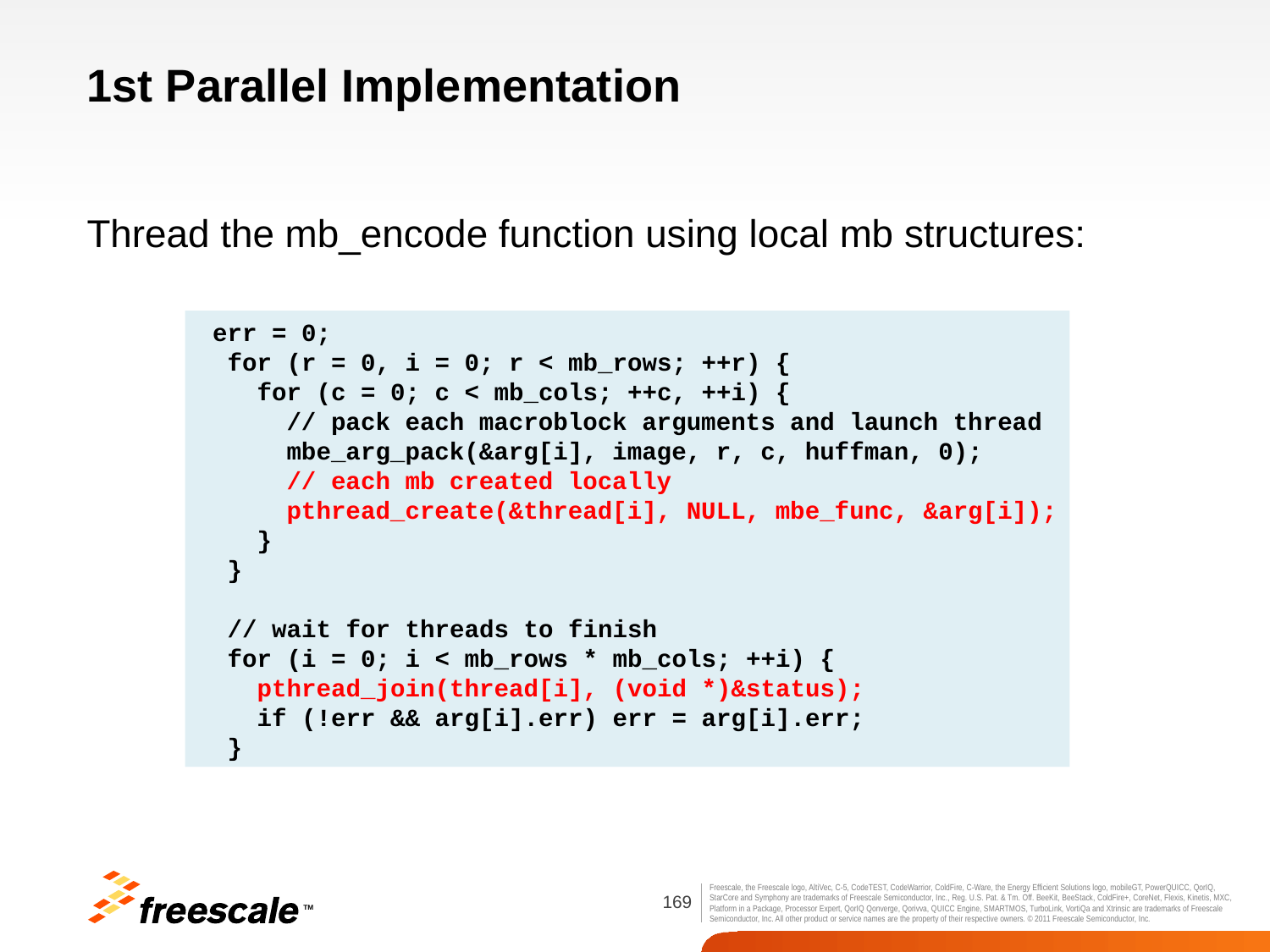

# 1st Parallel Implementation
Thread the mb_encode function using local mb structures:
 err = 0;
  for (r = 0, i = 0; r < mb_rows; ++r) {
    for (c = 0; c < mb_cols; ++c, ++i) {
      // pack each macroblock arguments and launch thread
      mbe_arg_pack(&arg[i], image, r, c, huffman, 0);
      // each mb created locally
      pthread_create(&thread[i], NULL, mbe_func, &arg[i]);
    }
  }

  // wait for threads to finish
  for (i = 0; i < mb_rows * mb_cols; ++i) {
    pthread_join(thread[i], (void *)&status);
    if (!err && arg[i].err) err = arg[i].err;
  }